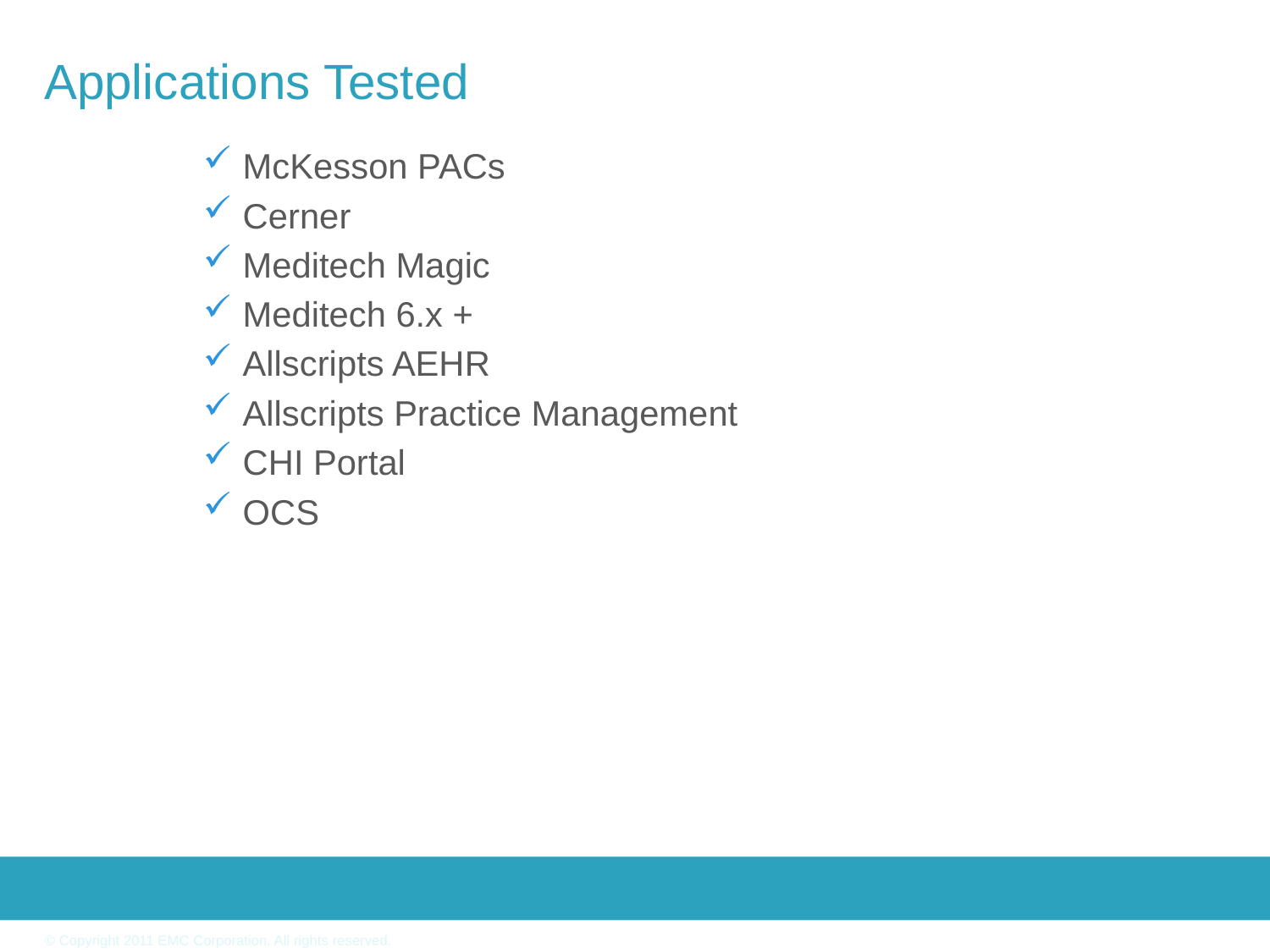

# Applications Tested
McKesson PACs
Cerner
Meditech Magic
Meditech 6.x +
Allscripts AEHR
Allscripts Practice Management
CHI Portal
OCS